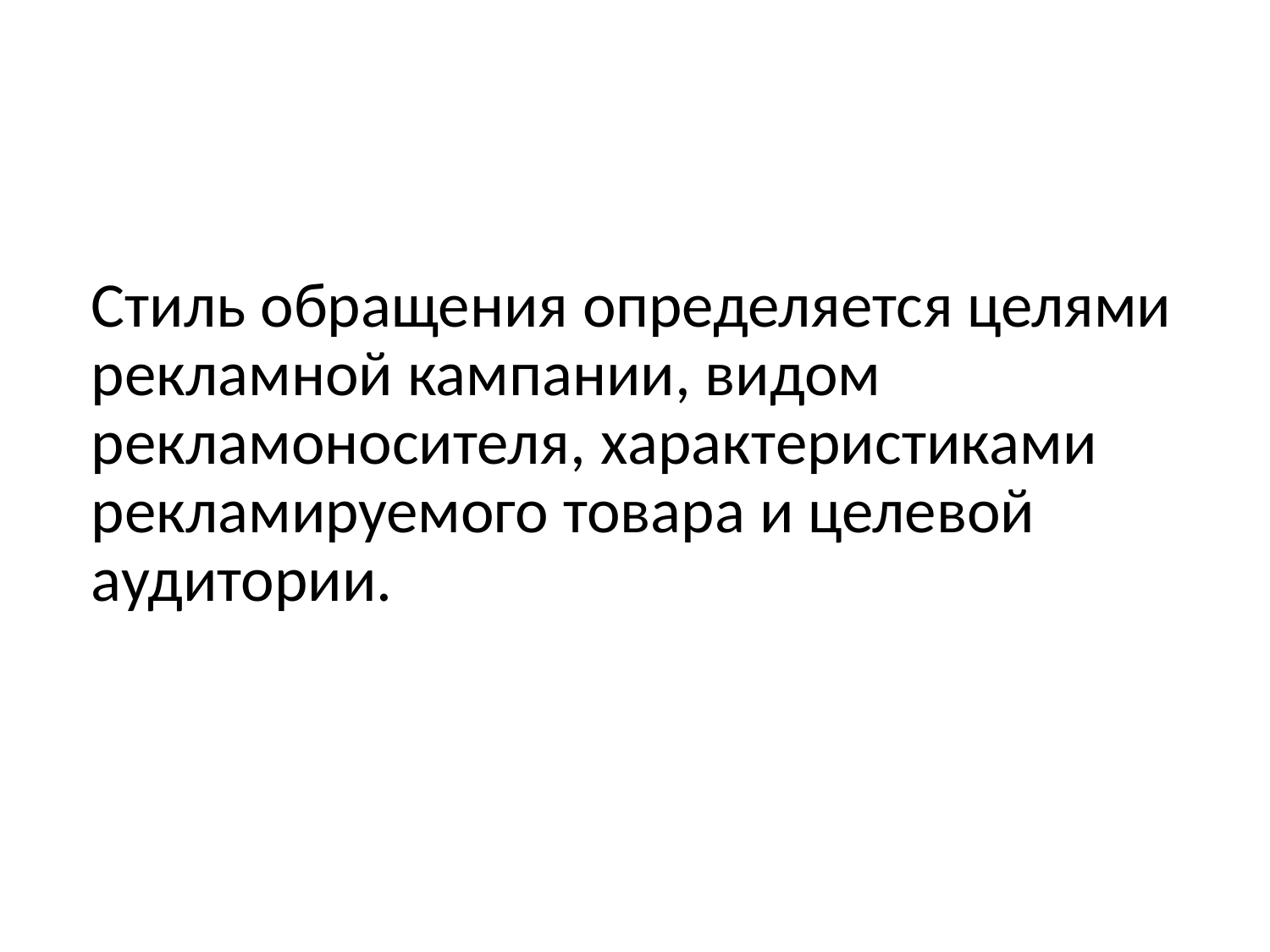

Стиль обращения определяется целями рекламной кампании, видом рекламоносителя, характеристиками рекламируемого товара и целевой аудитории.